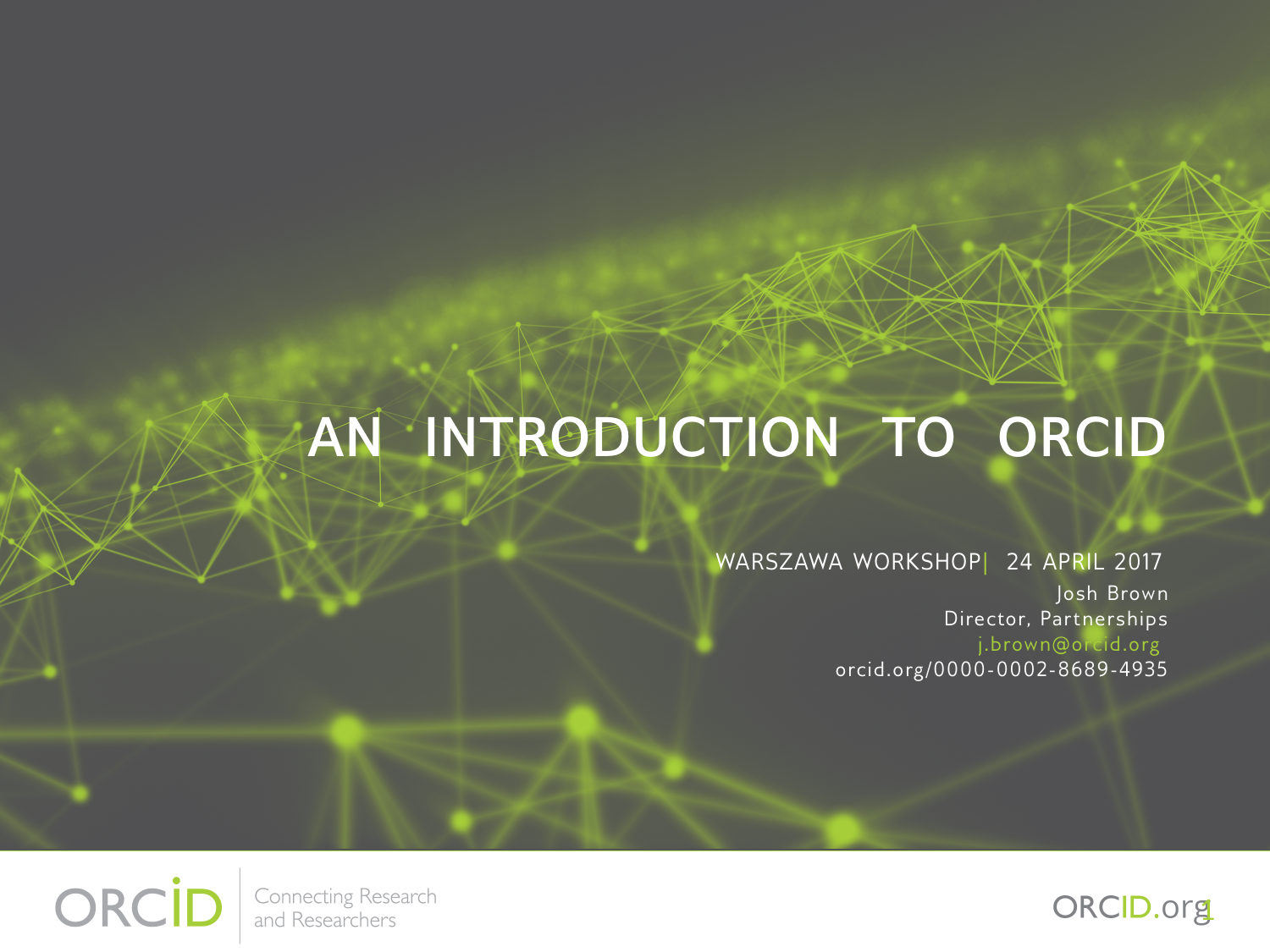

An  Introduction  to  Orcid

Josh Brown
Director, Partnerships
j.brown@orcid.org
orcid.org/0000-0002-8689-4935
warszawa workshop|  24 april 2017
1